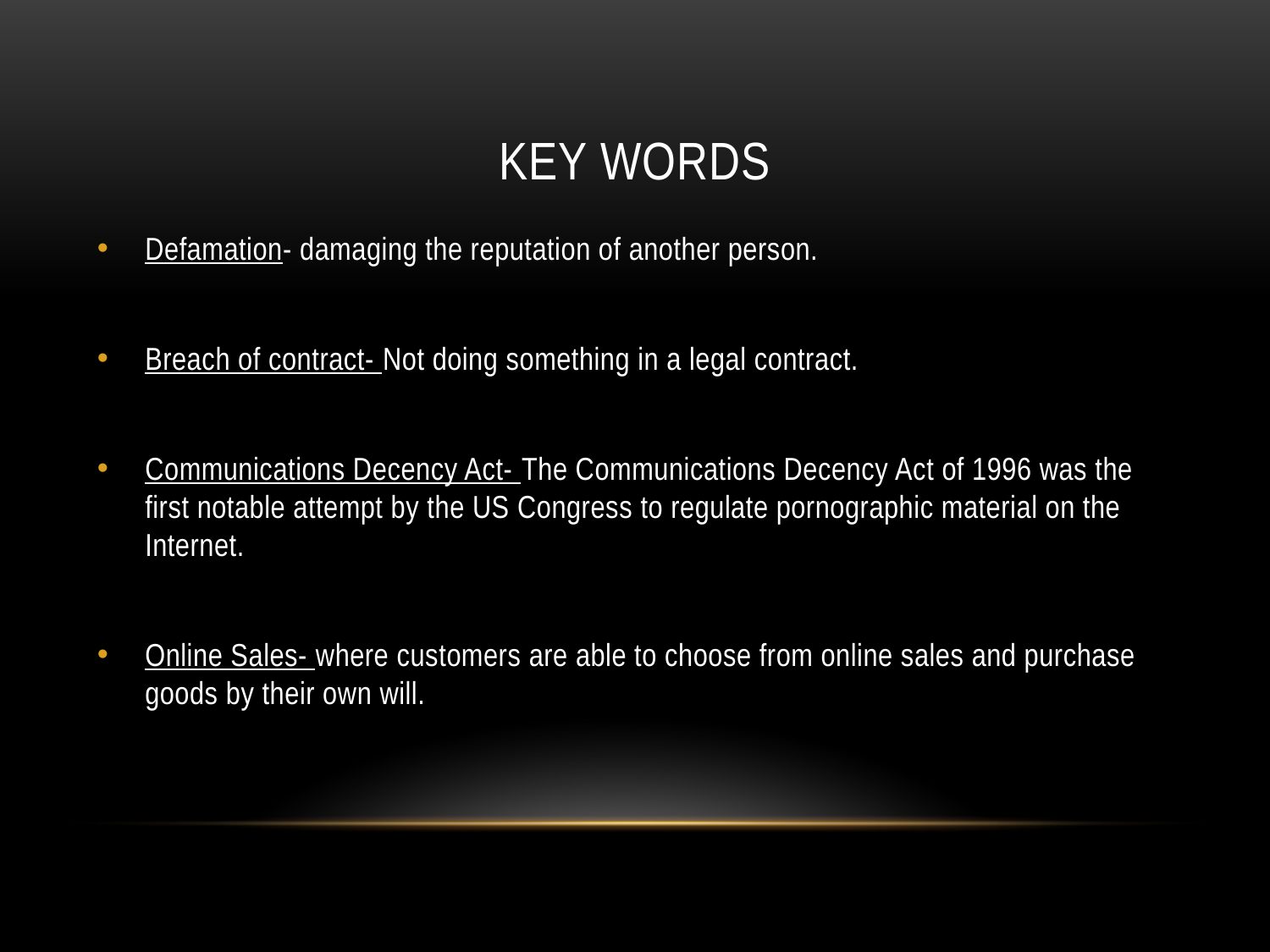

# Key Words
Defamation- damaging the reputation of another person.

Breach of contract- Not doing something in a legal contract.

Communications Decency Act- The Communications Decency Act of 1996 was the first notable attempt by the US Congress to regulate pornographic material on the Internet.

Online Sales- where customers are able to choose from online sales and purchase goods by their own will.